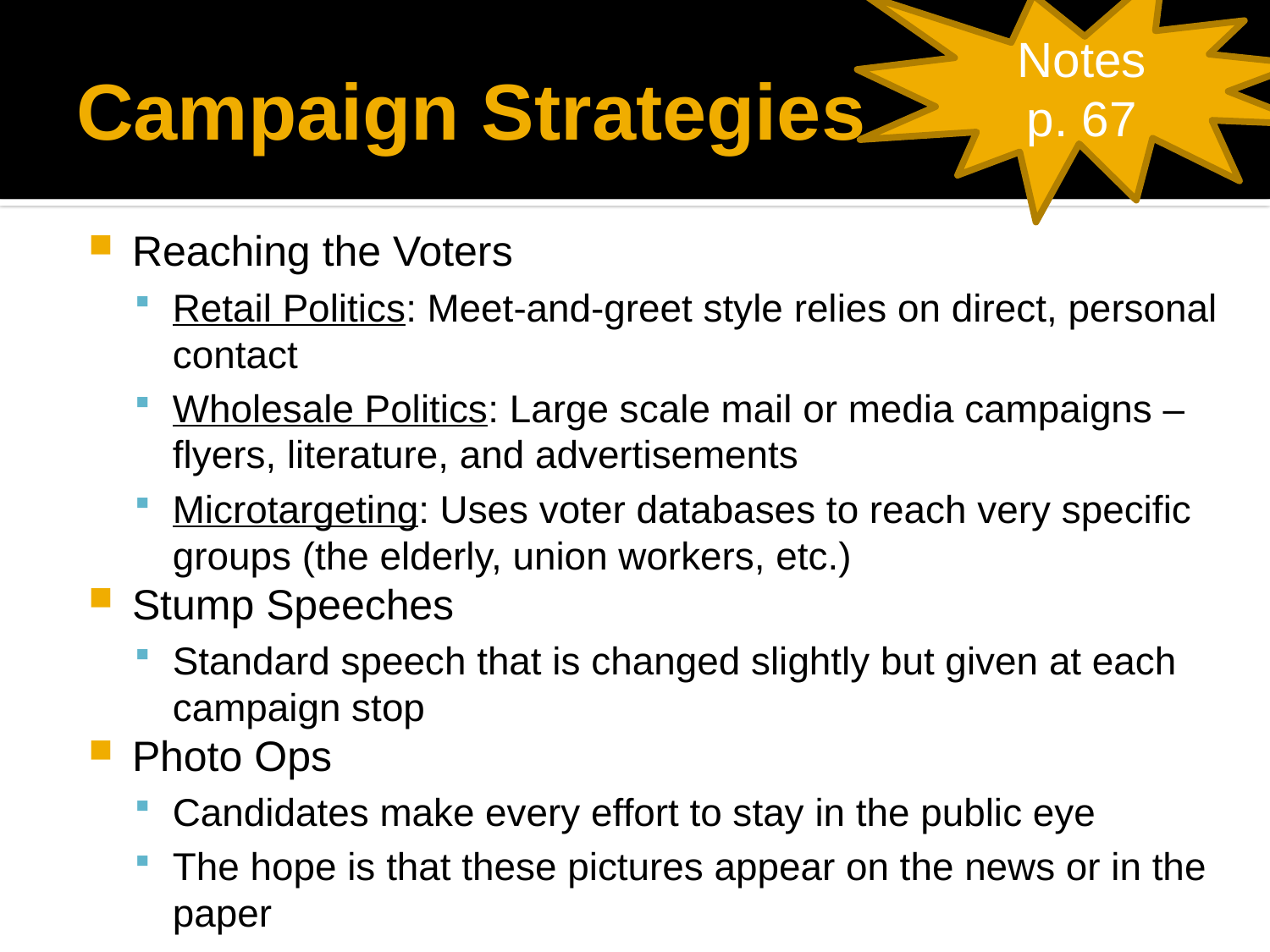

Notes
p. 67
# Campaign Strategies
Reaching the Voters
Retail Politics: Meet-and-greet style relies on direct, personal contact
Wholesale Politics: Large scale mail or media campaigns – flyers, literature, and advertisements
Microtargeting: Uses voter databases to reach very specific groups (the elderly, union workers, etc.)
Stump Speeches
Standard speech that is changed slightly but given at each campaign stop
Photo Ops
Candidates make every effort to stay in the public eye
The hope is that these pictures appear on the news or in the paper